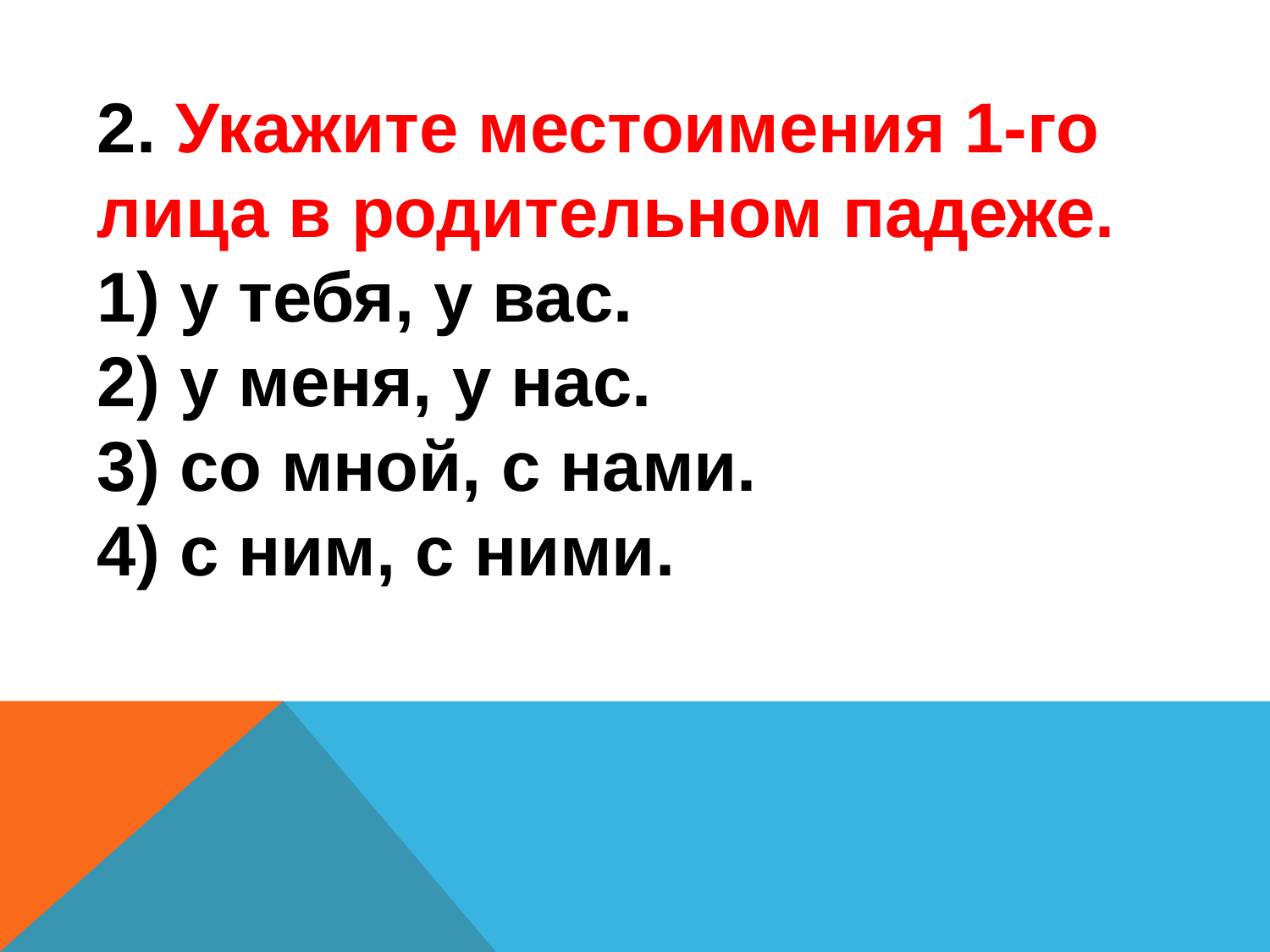

#
2. Укажите местоимения 1-го лица в родительном падеже.
1) у тебя, у вас.
2) у меня, у нас.
3) со мной, с нами.
4) с ним, с ними.